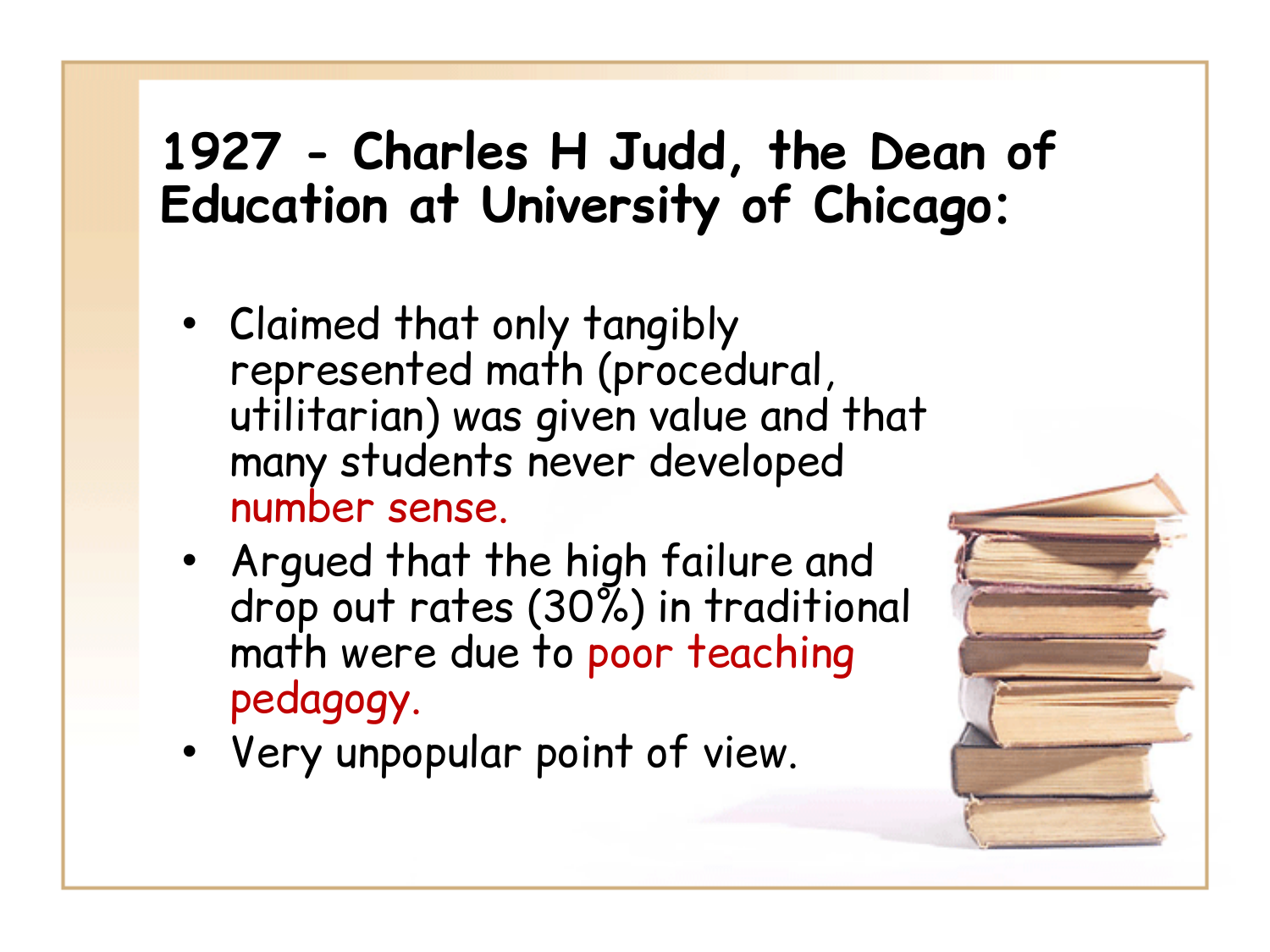

# 1927 - Charles H Judd, the Dean of Education at University of Chicago:
Claimed that only tangibly represented math (procedural, utilitarian) was given value and that many students never developed number sense.
Argued that the high failure and drop out rates (30%) in traditional math were due to poor teaching pedagogy.
Very unpopular point of view.